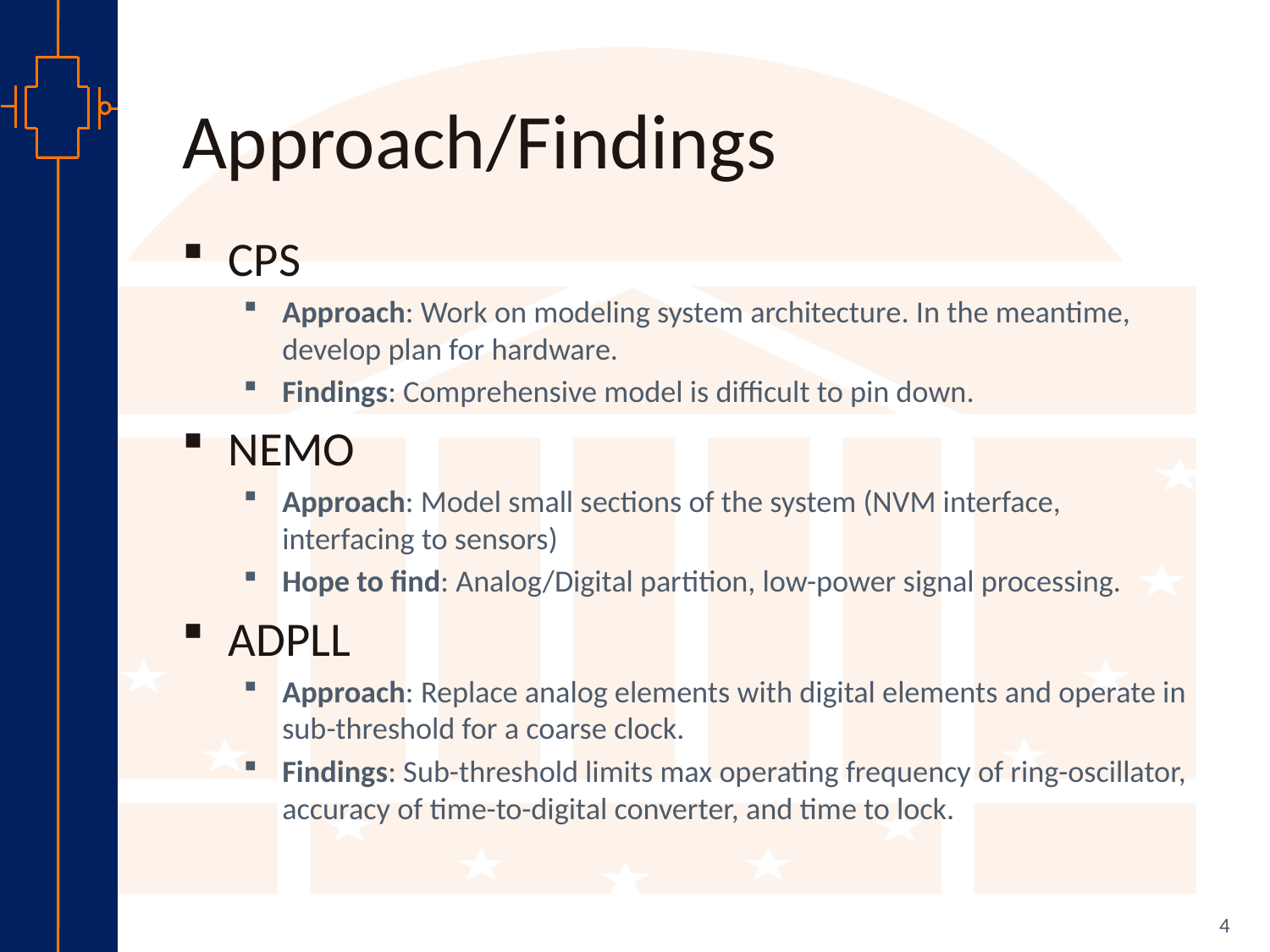

# Approach/Findings
CPS
Approach: Work on modeling system architecture. In the meantime, develop plan for hardware.
Findings: Comprehensive model is difficult to pin down.
NEMO
Approach: Model small sections of the system (NVM interface, interfacing to sensors)
Hope to find: Analog/Digital partition, low-power signal processing.
ADPLL
Approach: Replace analog elements with digital elements and operate in sub-threshold for a coarse clock.
Findings: Sub-threshold limits max operating frequency of ring-oscillator, accuracy of time-to-digital converter, and time to lock.
4